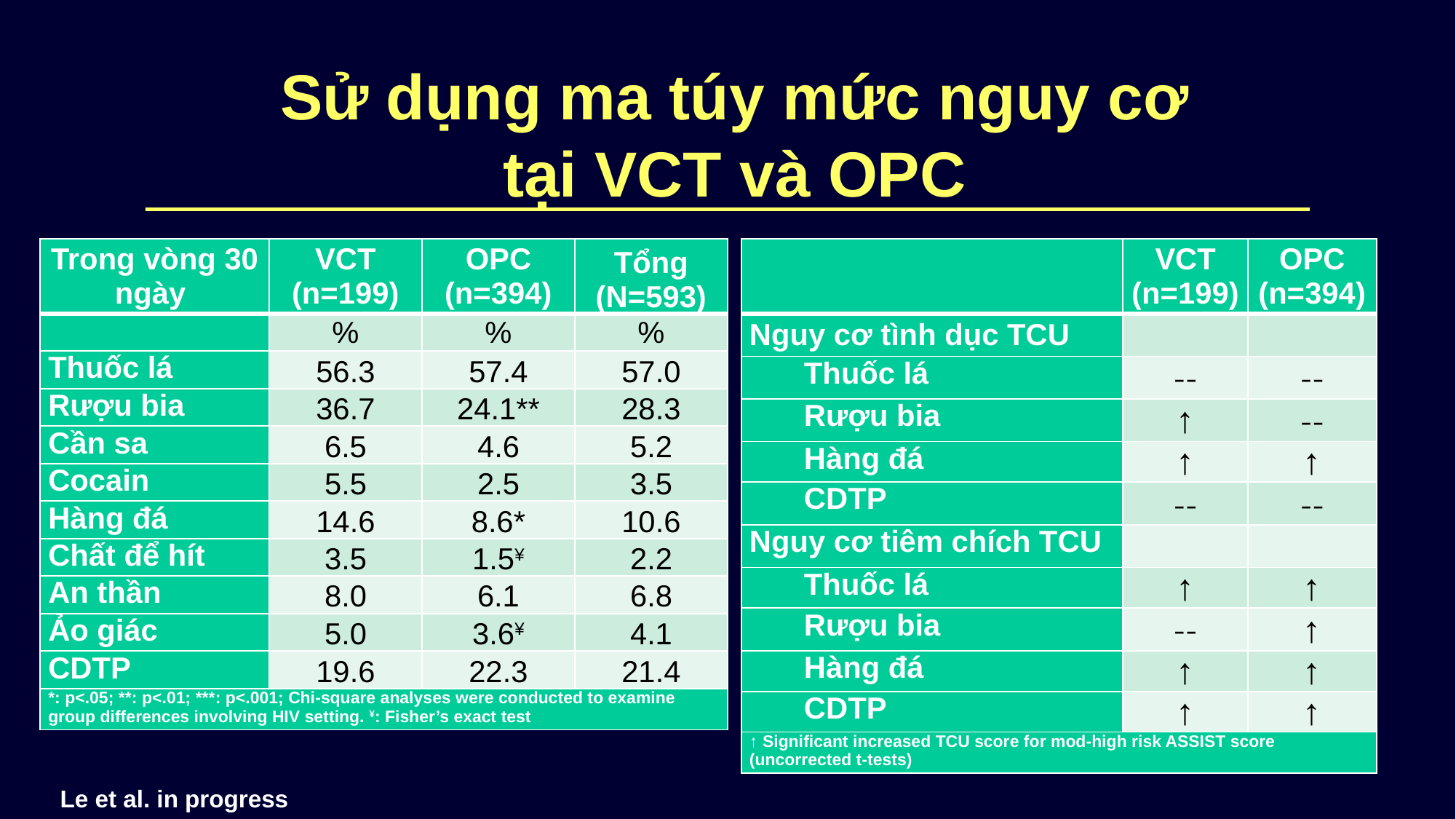

# Sử dụng ma túy mức nguy cơ tại VCT và OPC
| Trong vòng 30 ngày | VCT (n=199) | OPC (n=394) | Tổng (N=593) |
| --- | --- | --- | --- |
|  | % | % | % |
| Thuốc lá | 56.3 | 57.4 | 57.0 |
| Rượu bia | 36.7 | 24.1\*\* | 28.3 |
| Cần sa | 6.5 | 4.6 | 5.2 |
| Cocain | 5.5 | 2.5 | 3.5 |
| Hàng đá | 14.6 | 8.6\* | 10.6 |
| Chất để hít | 3.5 | 1.5¥ | 2.2 |
| An thần | 8.0 | 6.1 | 6.8 |
| Ảo giác | 5.0 | 3.6¥ | 4.1 |
| CDTP | 19.6 | 22.3 | 21.4 |
| \*: p<.05; \*\*: p<.01; \*\*\*: p<.001; Chi-square analyses were conducted to examine group differences involving HIV setting. ¥: Fisher’s exact test |  |  |  |
|  | VCT (n=199) | OPC (n=394) |
| --- | --- | --- |
| Nguy cơ tình dục TCU |  |  |
| Thuốc lá | -- | -- |
| Rượu bia | ↑ | -- |
| Hàng đá | ↑ | ↑ |
| CDTP | -- | -- |
| Nguy cơ tiêm chích TCU |  |  |
| Thuốc lá | ↑ | ↑ |
| Rượu bia | -- | ↑ |
| Hàng đá | ↑ | ↑ |
| CDTP | ↑ | ↑ |
| ↑ Significant increased TCU score for mod-high risk ASSIST score (uncorrected t-tests) |  |  |
Le et al. in progress